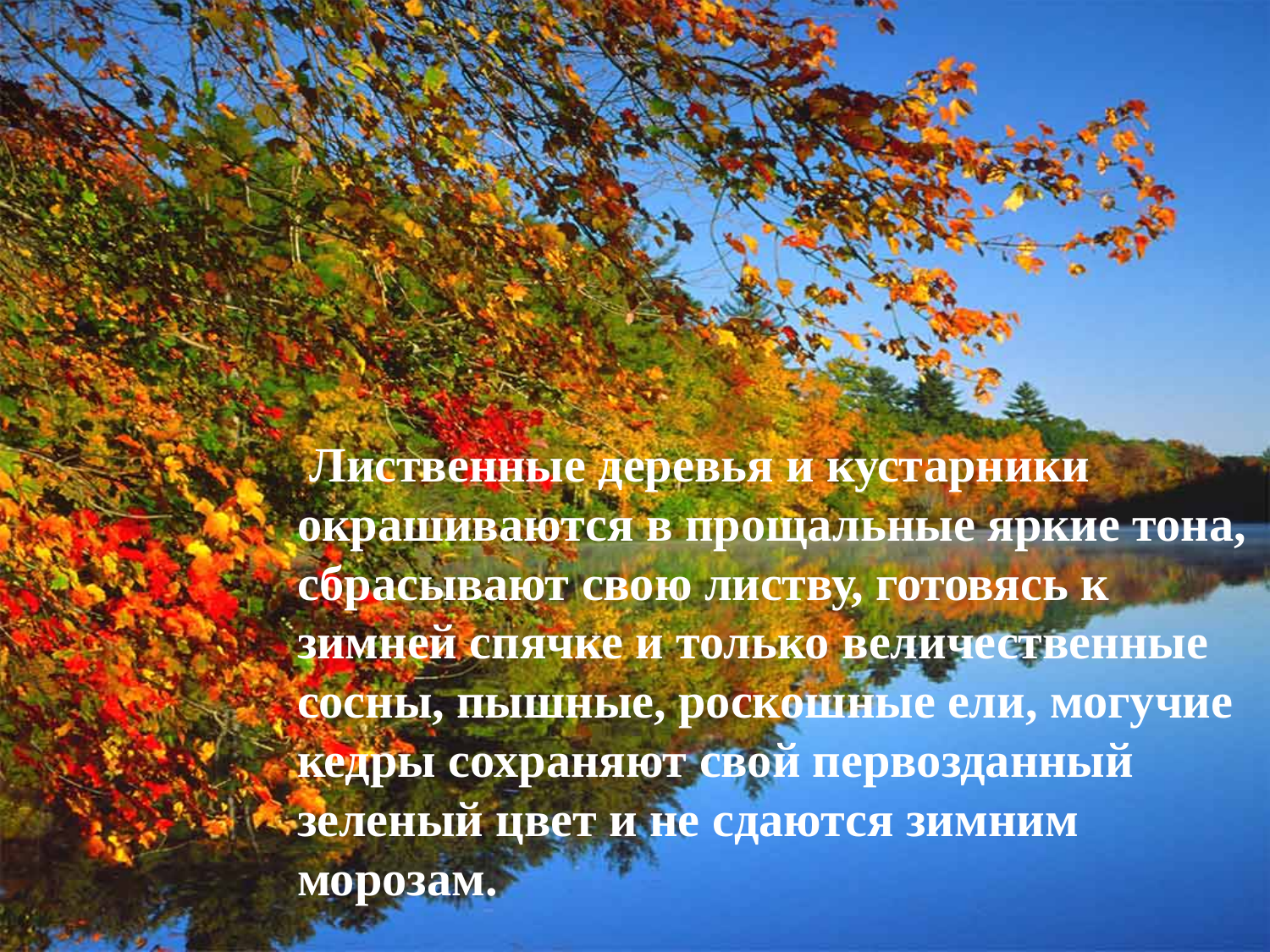

Лиственные деревья и кустарники окрашиваются в прощальные яркие тона, сбрасывают свою листву, готовясь к зимней спячке и только величественные сосны, пышные, роскошные ели, могучие кедры сохраняют свой первозданный зеленый цвет и не сдаются зимним морозам.